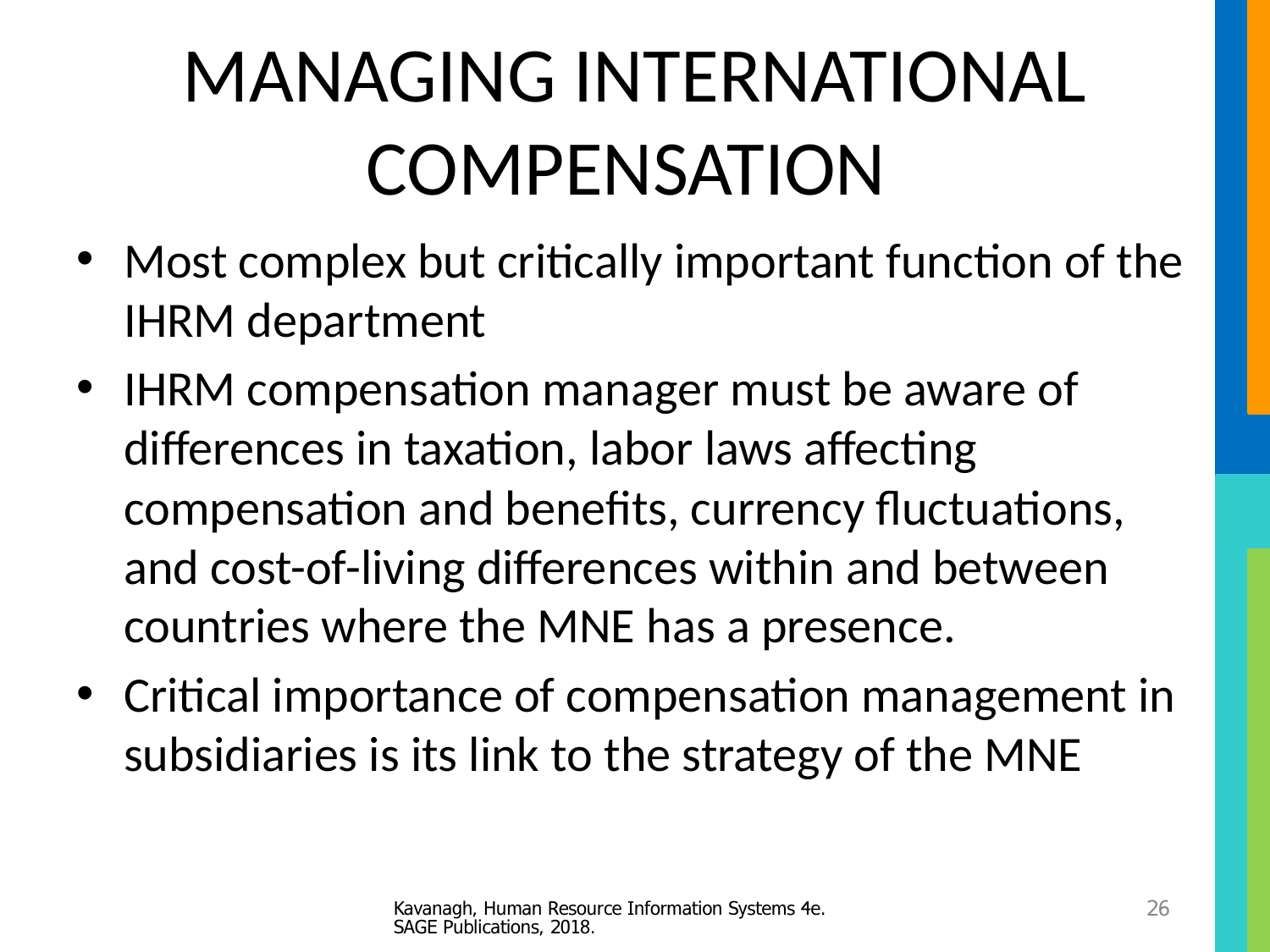

# MANAGING INTERNATIONAL COMPENSATION
Most complex but critically important function of the IHRM department
IHRM compensation manager must be aware of differences in taxation, labor laws affecting compensation and benefits, currency fluctuations, and cost-of-living differences within and between countries where the MNE has a presence.
Critical importance of compensation management in subsidiaries is its link to the strategy of the MNE

Kavanagh, Human Resource Information Systems 4e. SAGE Publications, 2018.
26